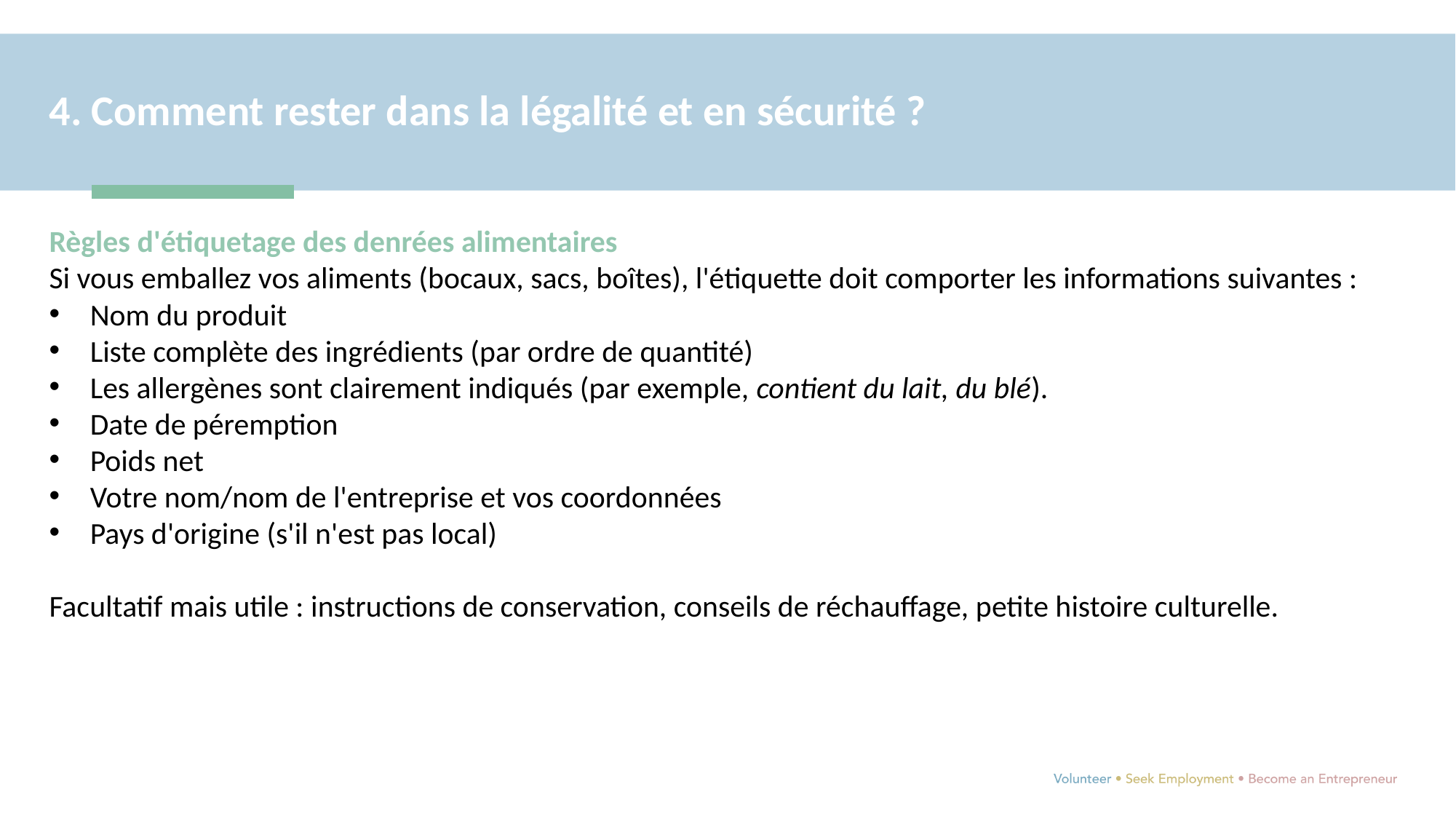

4. Comment rester dans la légalité et en sécurité ?

Règles d'étiquetage des denrées alimentaires
Si vous emballez vos aliments (bocaux, sacs, boîtes), l'étiquette doit comporter les informations suivantes :
Nom du produit
Liste complète des ingrédients (par ordre de quantité)
Les allergènes sont clairement indiqués (par exemple, contient du lait, du blé).
Date de péremption
Poids net
Votre nom/nom de l'entreprise et vos coordonnées
Pays d'origine (s'il n'est pas local)

Facultatif mais utile : instructions de conservation, conseils de réchauffage, petite histoire culturelle.